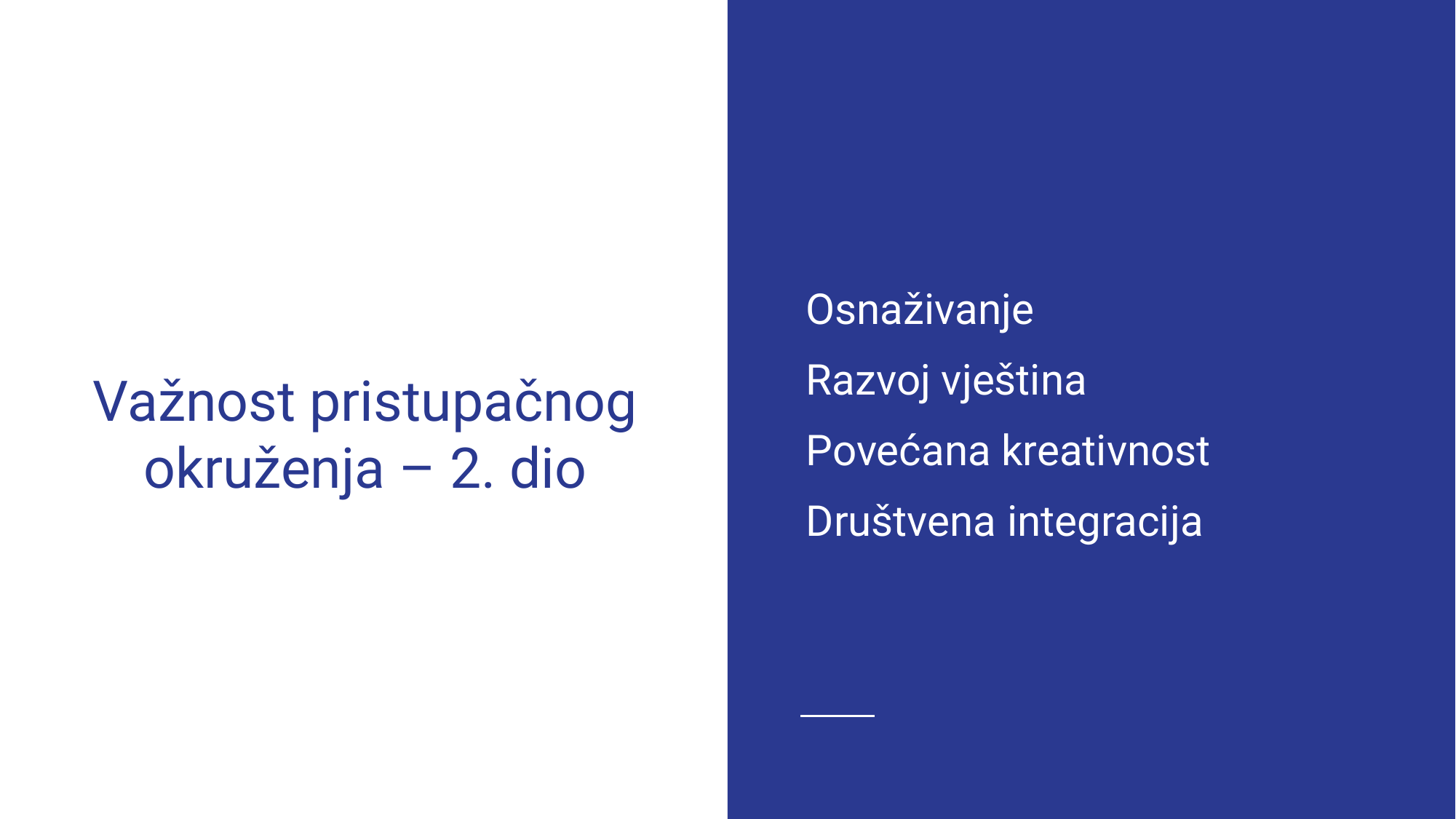

Osnaživanje
Razvoj vještina
Povećana kreativnost
Društvena integracija
# Važnost pristupačnog okruženja – 2. dio